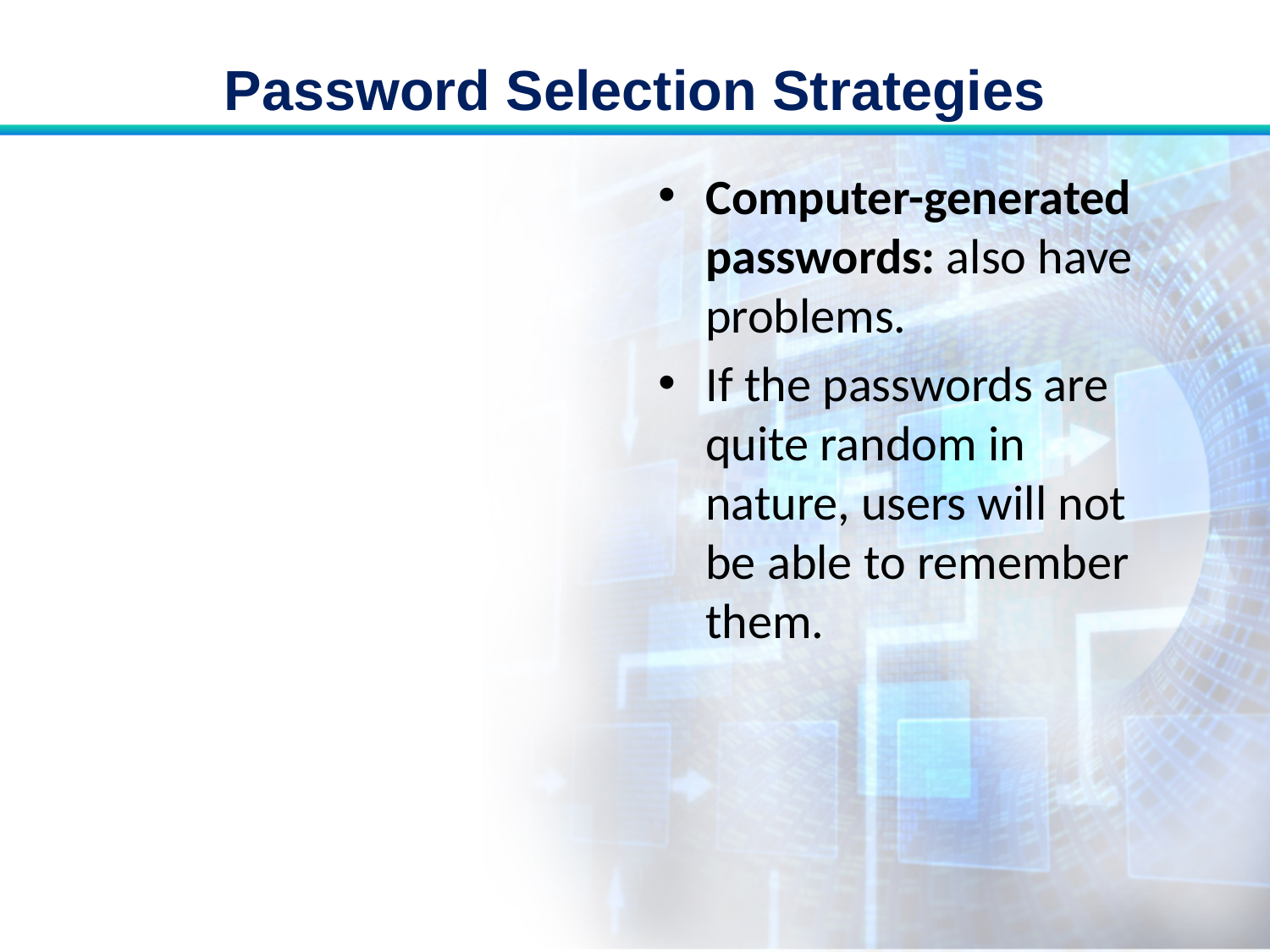

# Password Selection Strategies
Computer-generated passwords: also have problems.
If the passwords are quite random in nature, users will not be able to remember them.